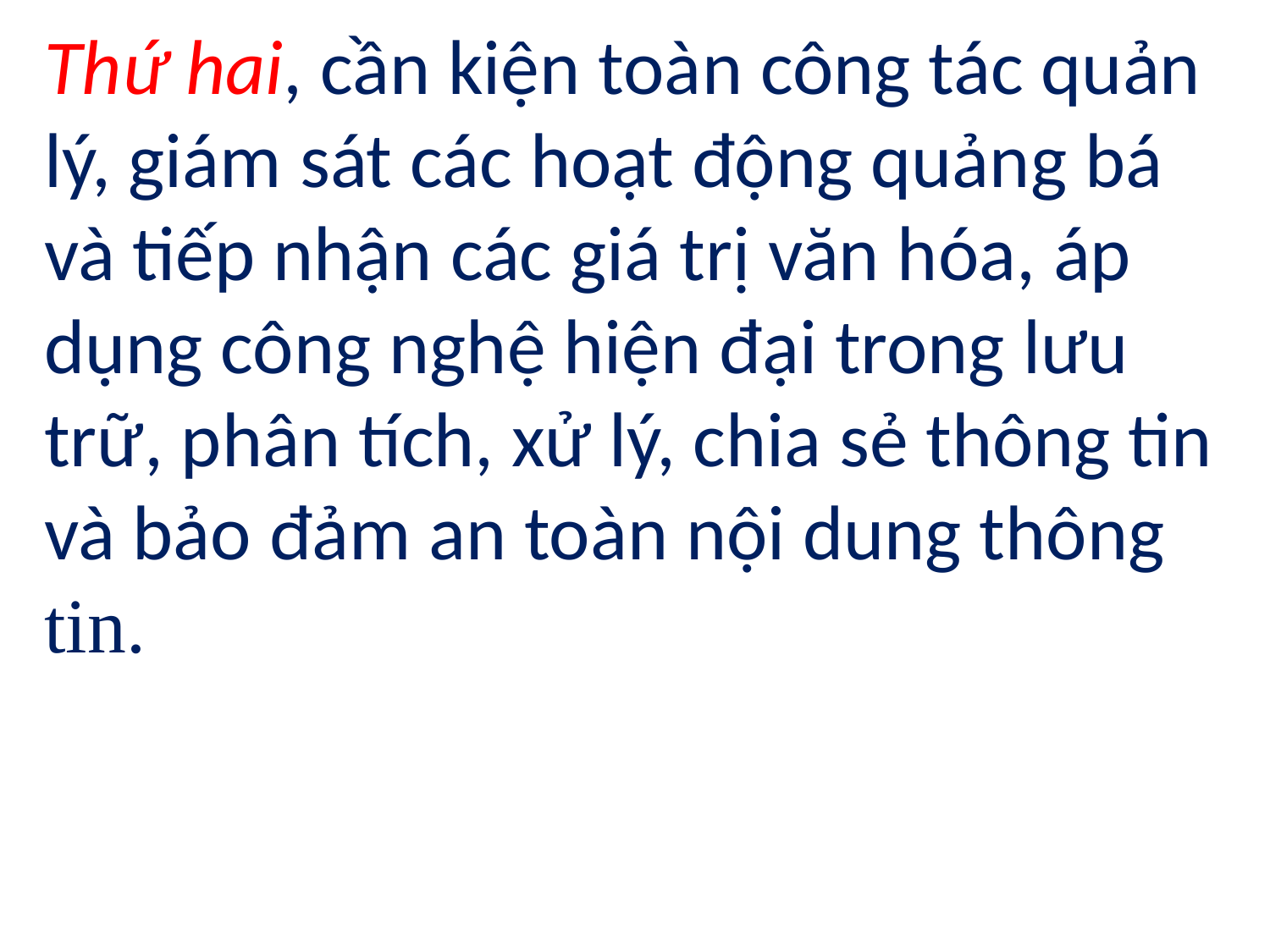

Thứ hai, cần kiện toàn công tác quản lý, giám sát các hoạt động quảng bá và tiếp nhận các giá trị văn hóa, áp dụng công nghệ hiện đại trong lưu trữ, phân tích, xử lý, chia sẻ thông tin và bảo đảm an toàn nội dung thông tin.